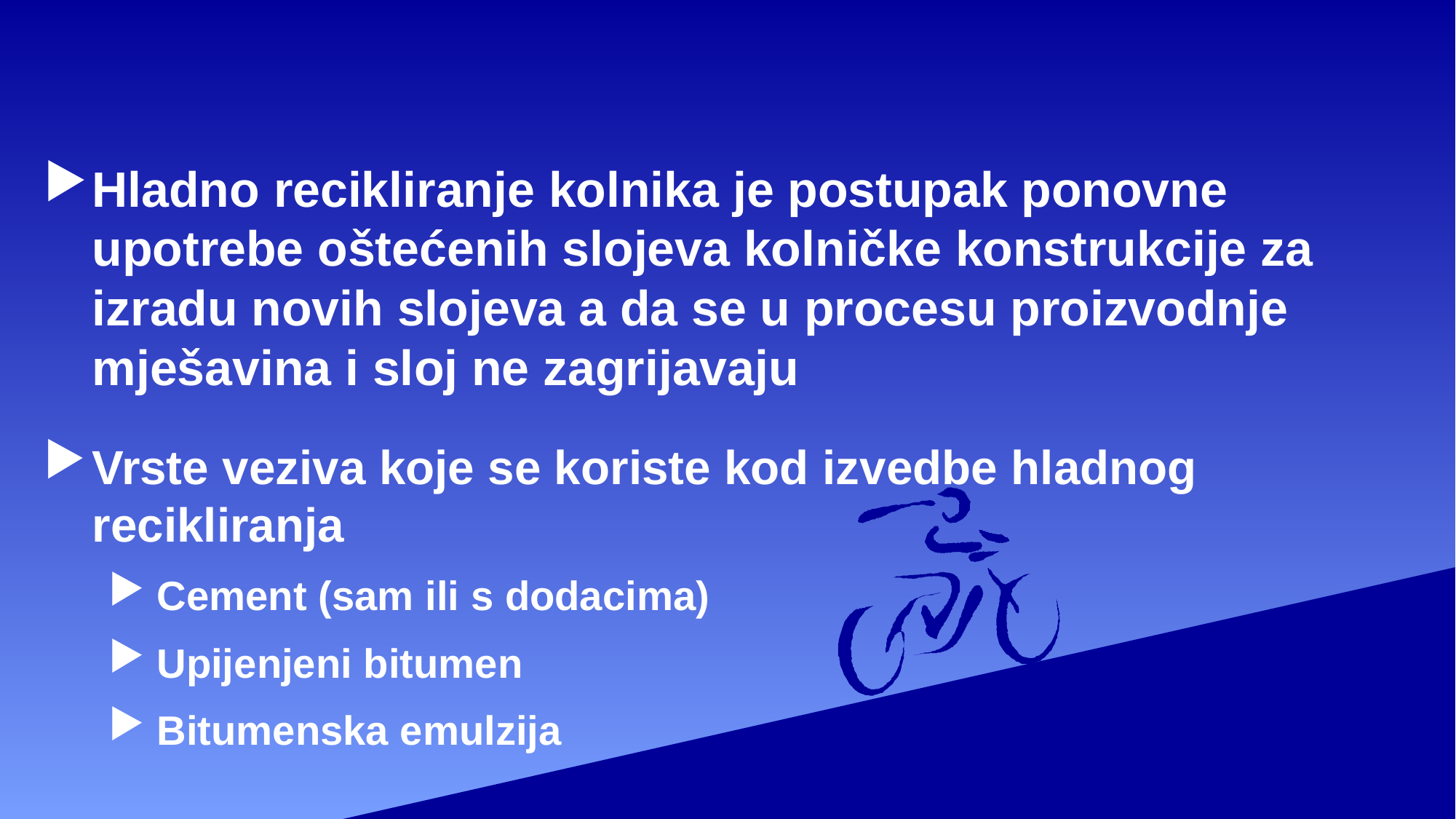

Hladno recikliranje kolnika je postupak ponovne upotrebe oštećenih slojeva kolničke konstrukcije za izradu novih slojeva a da se u procesu proizvodnje mješavina i sloj ne zagrijavaju

Vrste veziva koje se koriste kod izvedbe hladnog recikliranja
Cement (sam ili s dodacima)
Upijenjeni bitumen
Bitumenska emulzija